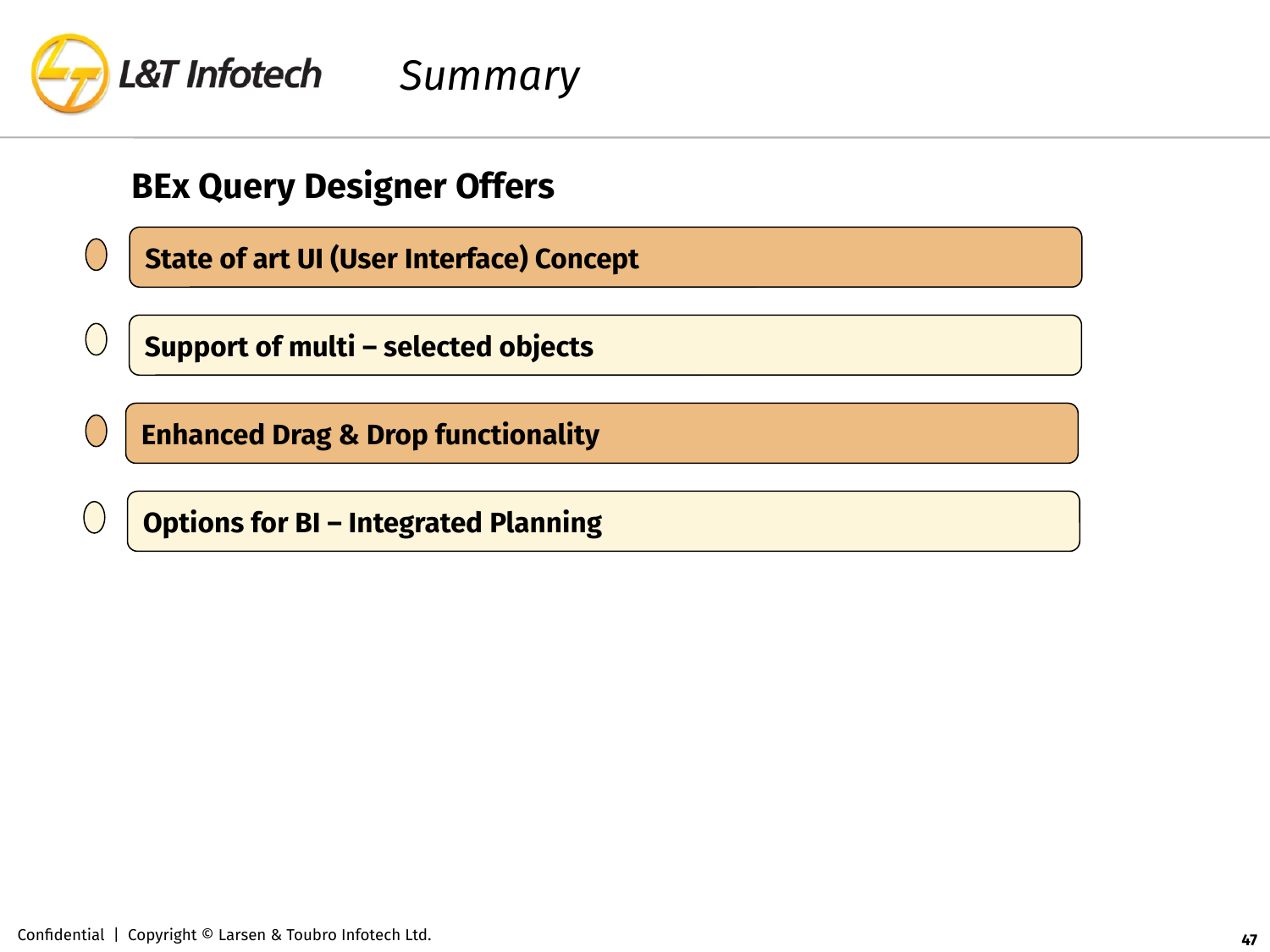

# Summary
BEx Query Designer Offers
State of art UI (User Interface) Concept

Support of multi – selected objects

Enhanced Drag & Drop functionality

Options for BI – Integrated Planning

Confidential  |  Copyright © Larsen & Toubro Infotech Ltd.
47